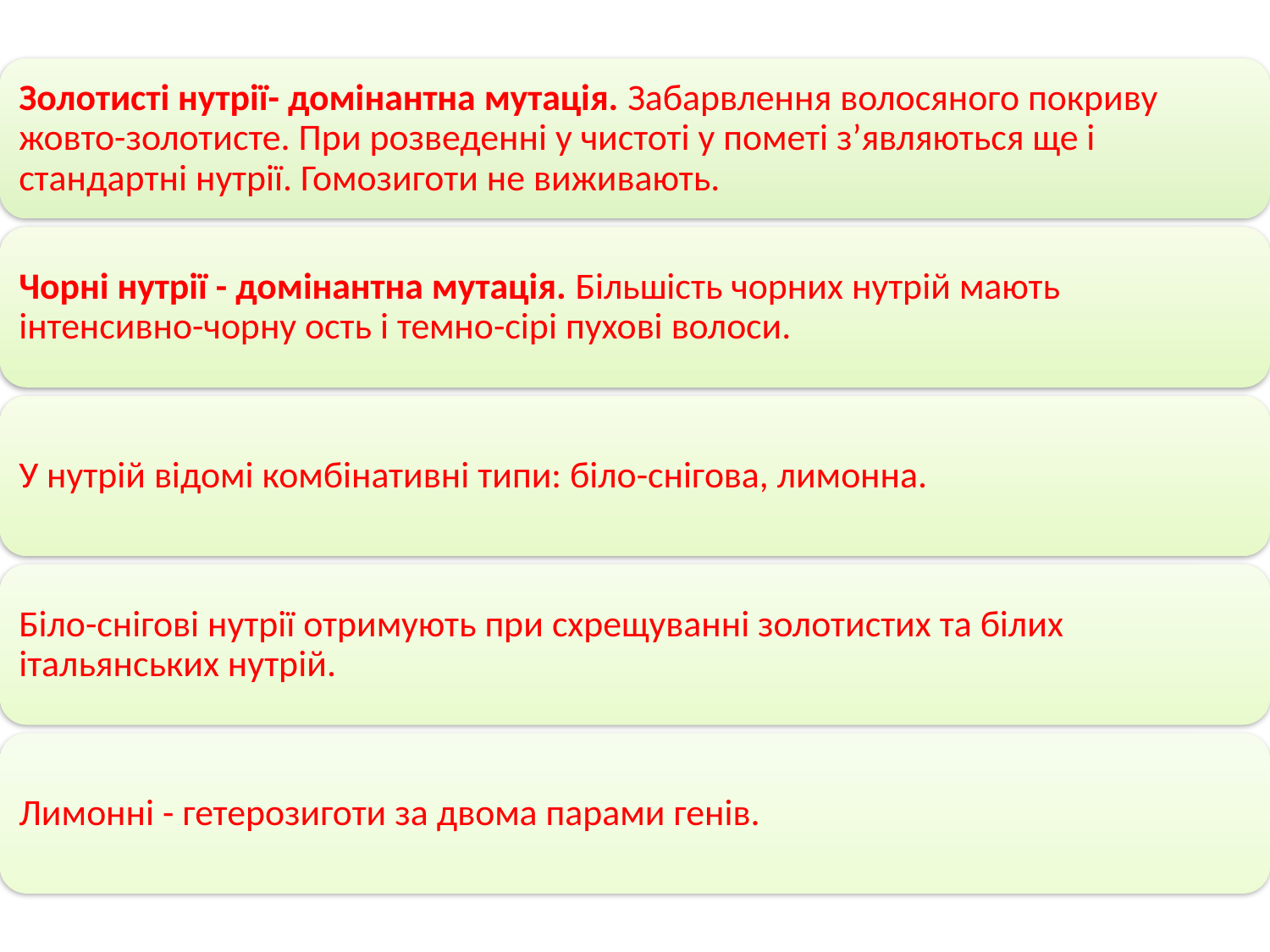

Золотисті нутрії- домінантна мутація. Забарвлення волосяного покриву жовто-золотисте. При розведенні у чистоті у пометі з’являються ще і стандартні нутрії. Гомозиготи не виживають.
Чорні нутрії - домінантна мутація. Більшість чорних нутрій мають інтенсивно-чорну ость і темно-сірі пухові волоси.
У нутрій відомі комбінативні типи: біло-снігова, лимонна.
Біло-снігові нутрії отримують при схрещуванні золотистих та білих італьянських нутрій.
Лимонні - гетерозиготи за двома парами генів.